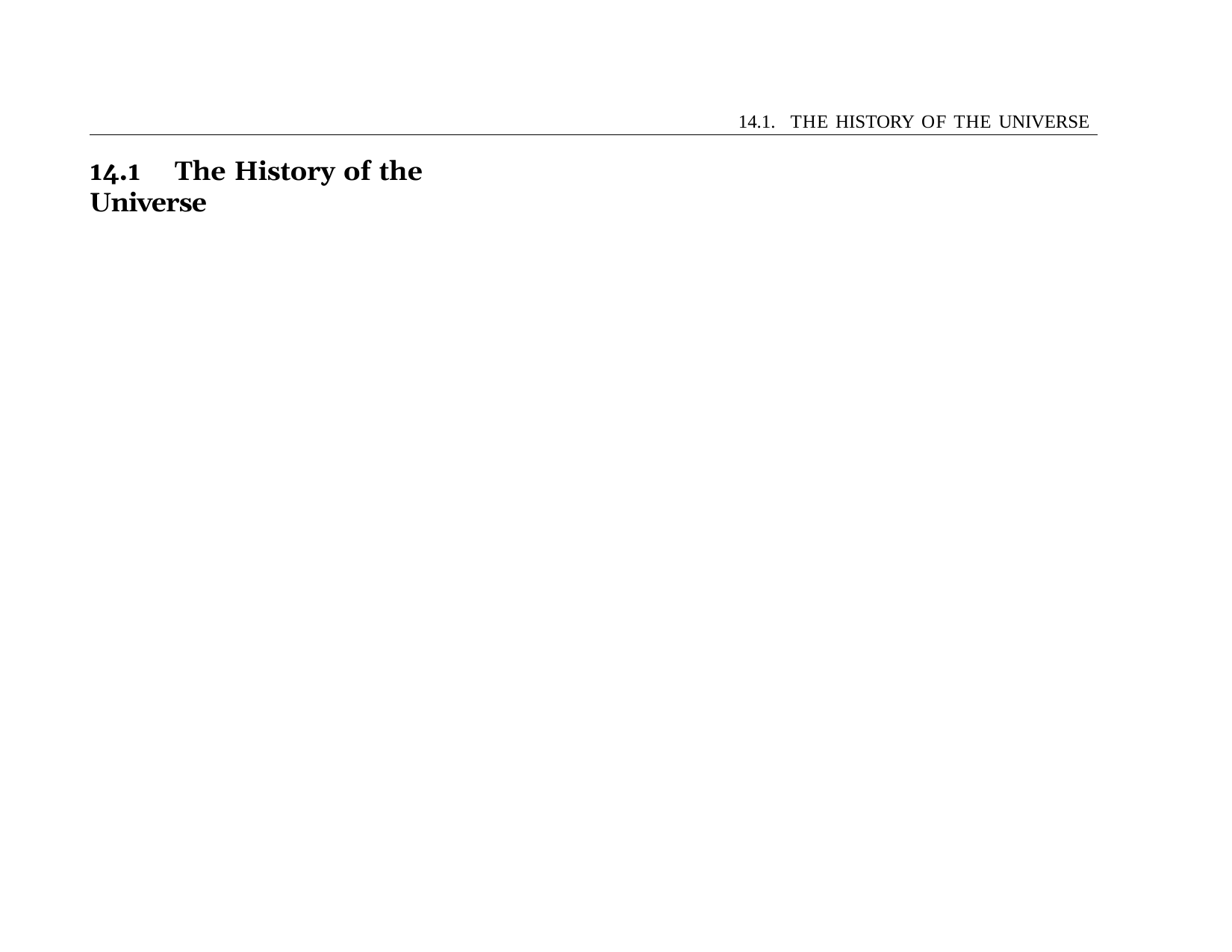

14.1.  THE HISTORY OF THE UNIVERSE

14.1	The History of the Universe